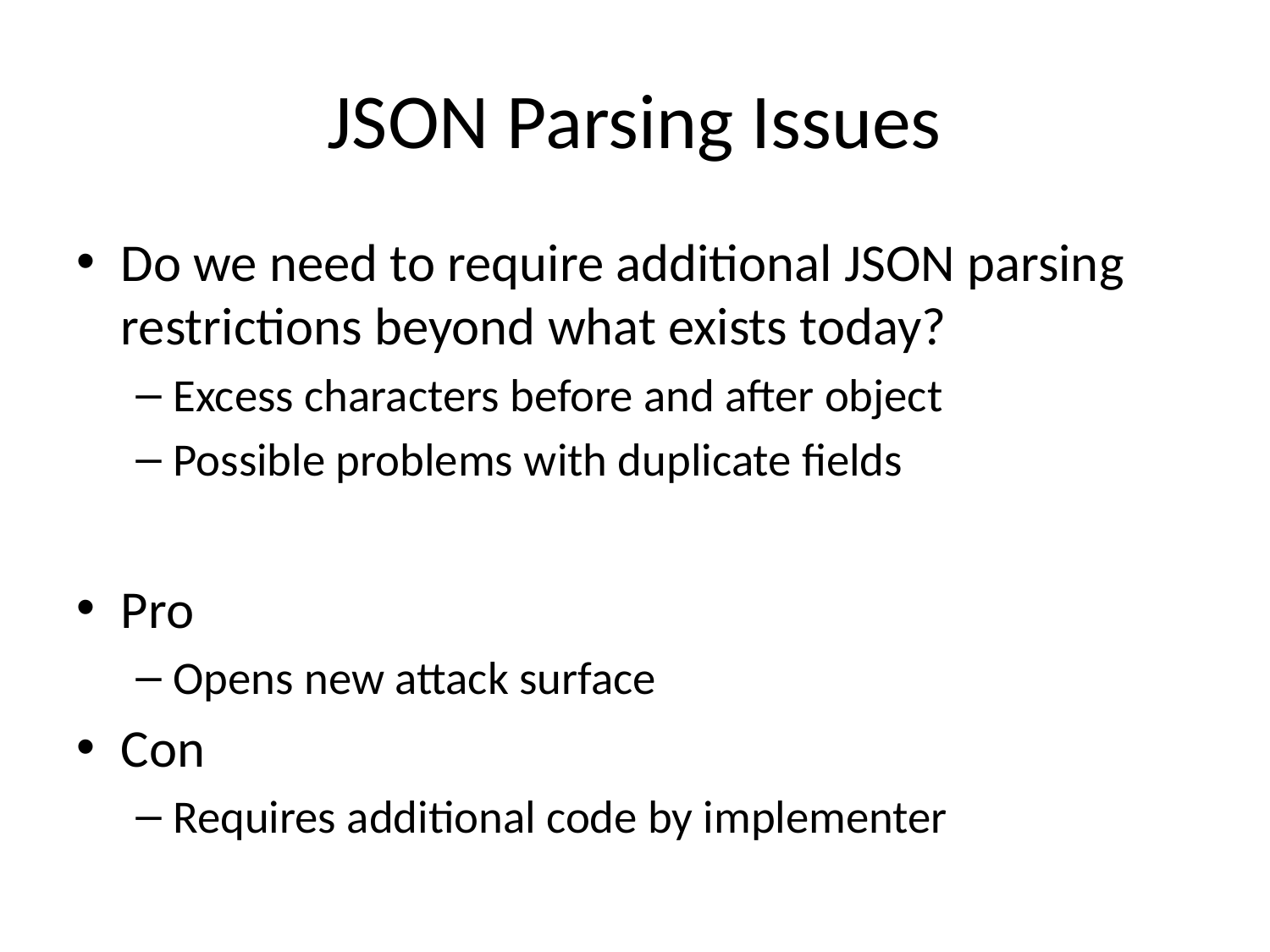

# JSON Parsing Issues
Do we need to require additional JSON parsing restrictions beyond what exists today?
Excess characters before and after object
Possible problems with duplicate fields

Pro
Opens new attack surface
Con
Requires additional code by implementer